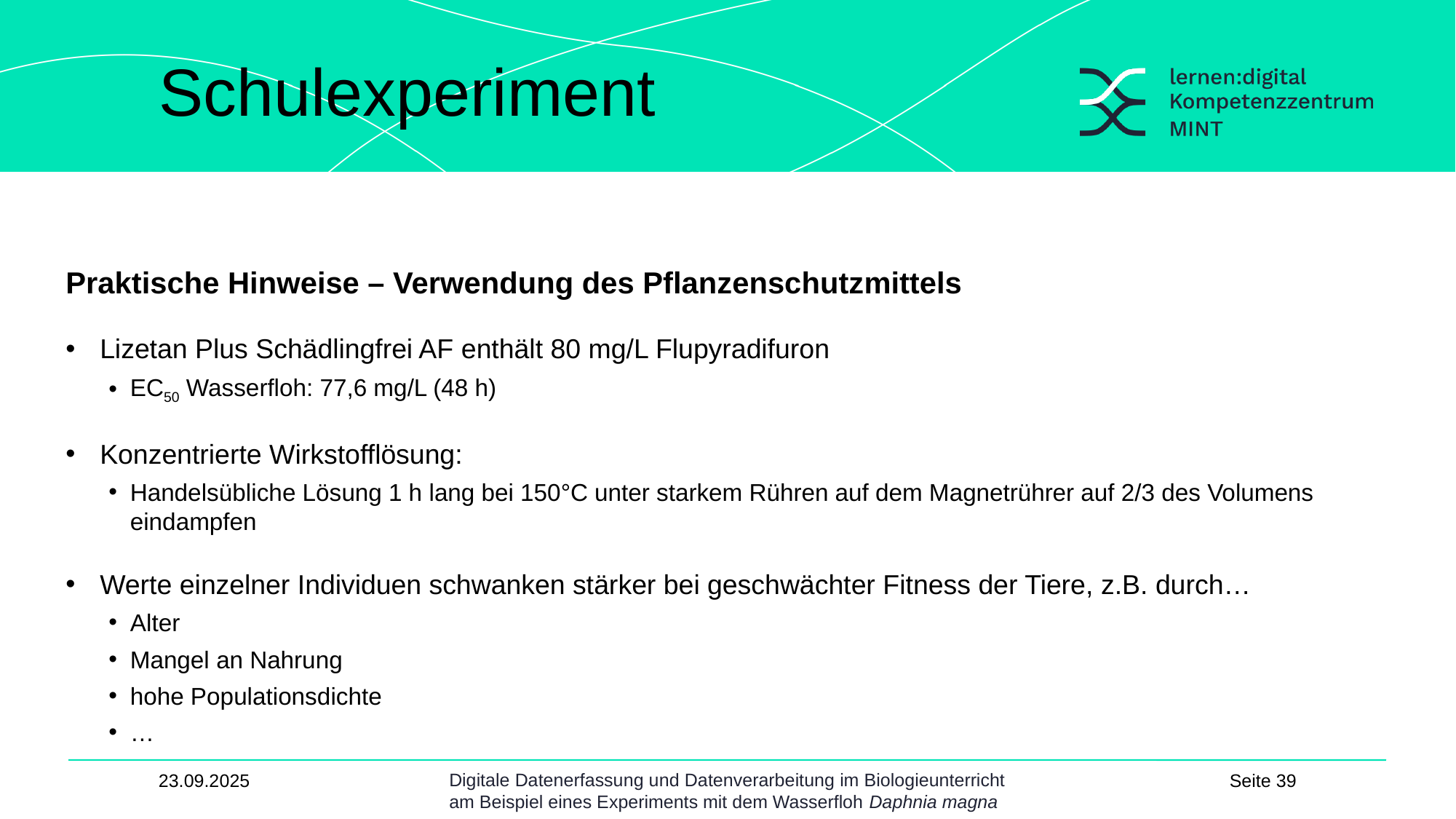

# Schulexperiment
Praktische Hinweise – Verwendung des Pflanzenschutzmittels
Lizetan Plus Schädlingfrei AF enthält 80 mg/L Flupyradifuron
EC50 Wasserfloh: 77,6 mg/L (48 h)
Konzentrierte Wirkstofflösung:
Handelsübliche Lösung 1 h lang bei 150°C unter starkem Rühren auf dem Magnetrührer auf 2/3 des Volumens eindampfen
Werte einzelner Individuen schwanken stärker bei geschwächter Fitness der Tiere, z.B. durch…
Alter
Mangel an Nahrung
hohe Populationsdichte
…
23.09.2025
Seite 39